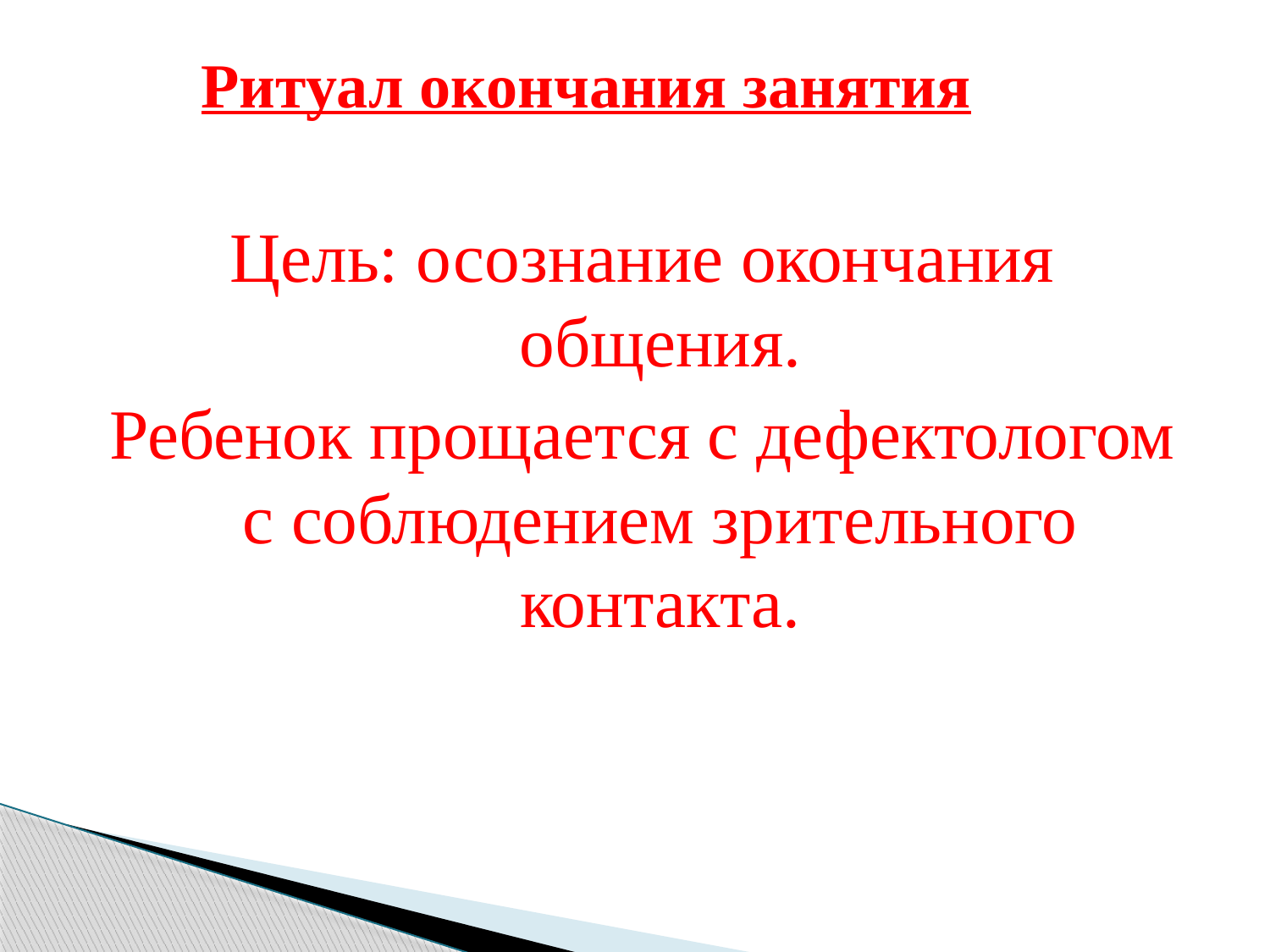

# Ритуал окончания занятия
Цель: осознание окончания общения.
Ребенок прощается с дефектологом с соблюдением зрительного контакта.